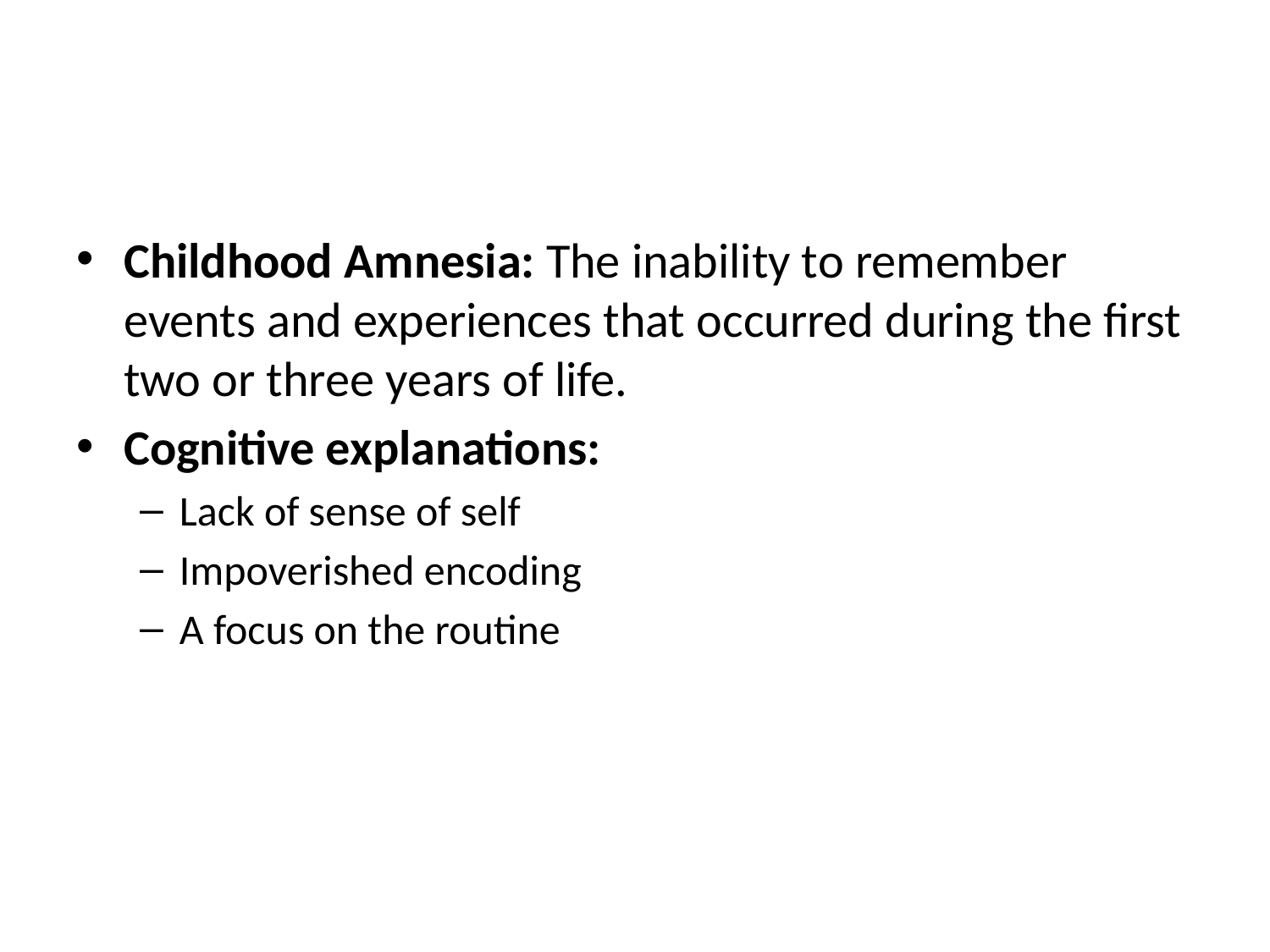

#
Childhood Amnesia: The inability to remember events and experiences that occurred during the first two or three years of life.
Cognitive explanations:
Lack of sense of self
Impoverished encoding
A focus on the routine